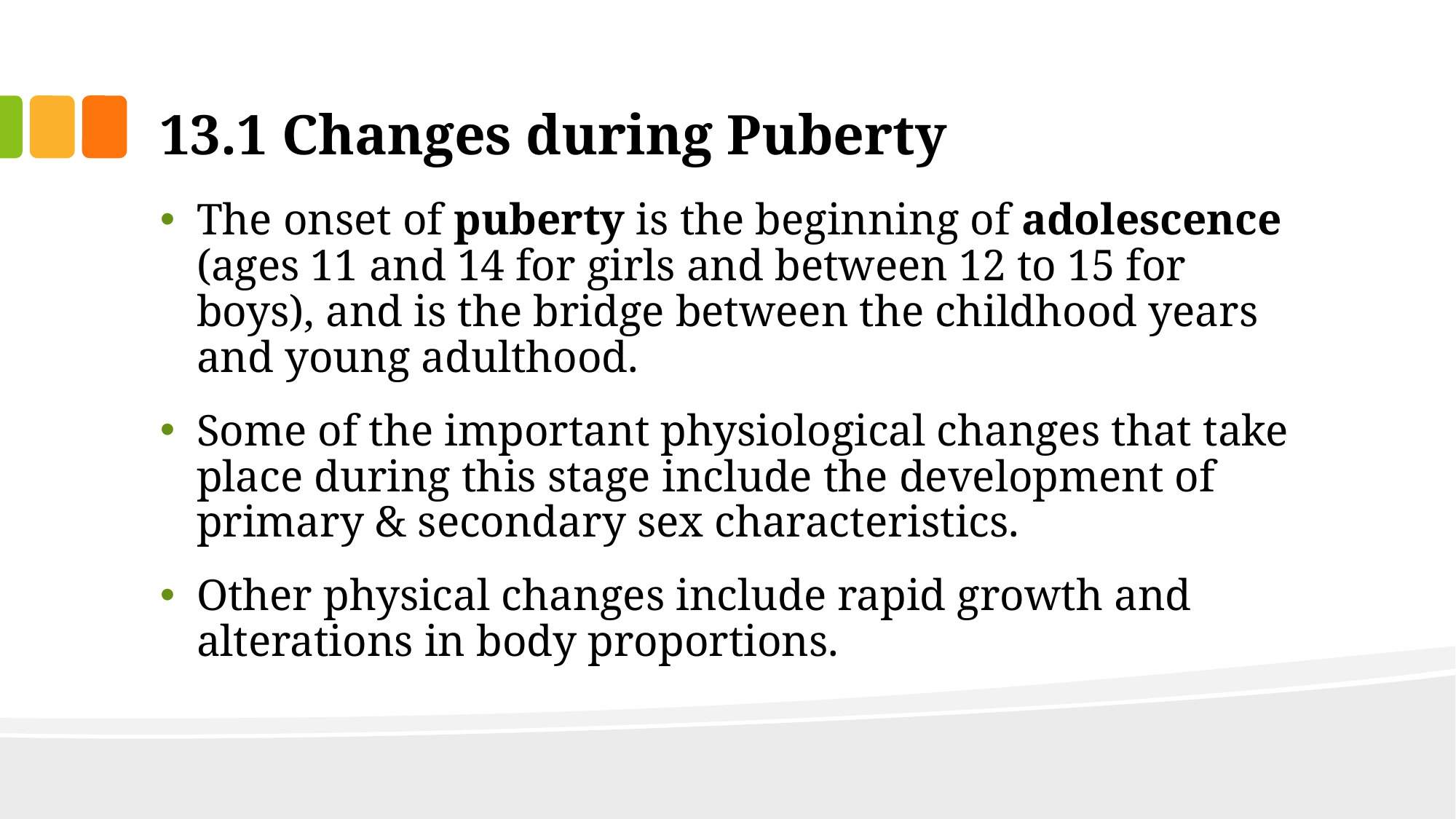

# 13.1 Changes during Puberty
The onset of puberty is the beginning of adolescence (ages 11 and 14 for girls and between 12 to 15 for boys), and is the bridge between the childhood years and young adulthood.
Some of the important physiological changes that take place during this stage include the development of primary & secondary sex characteristics.
Other physical changes include rapid growth and alterations in body proportions.